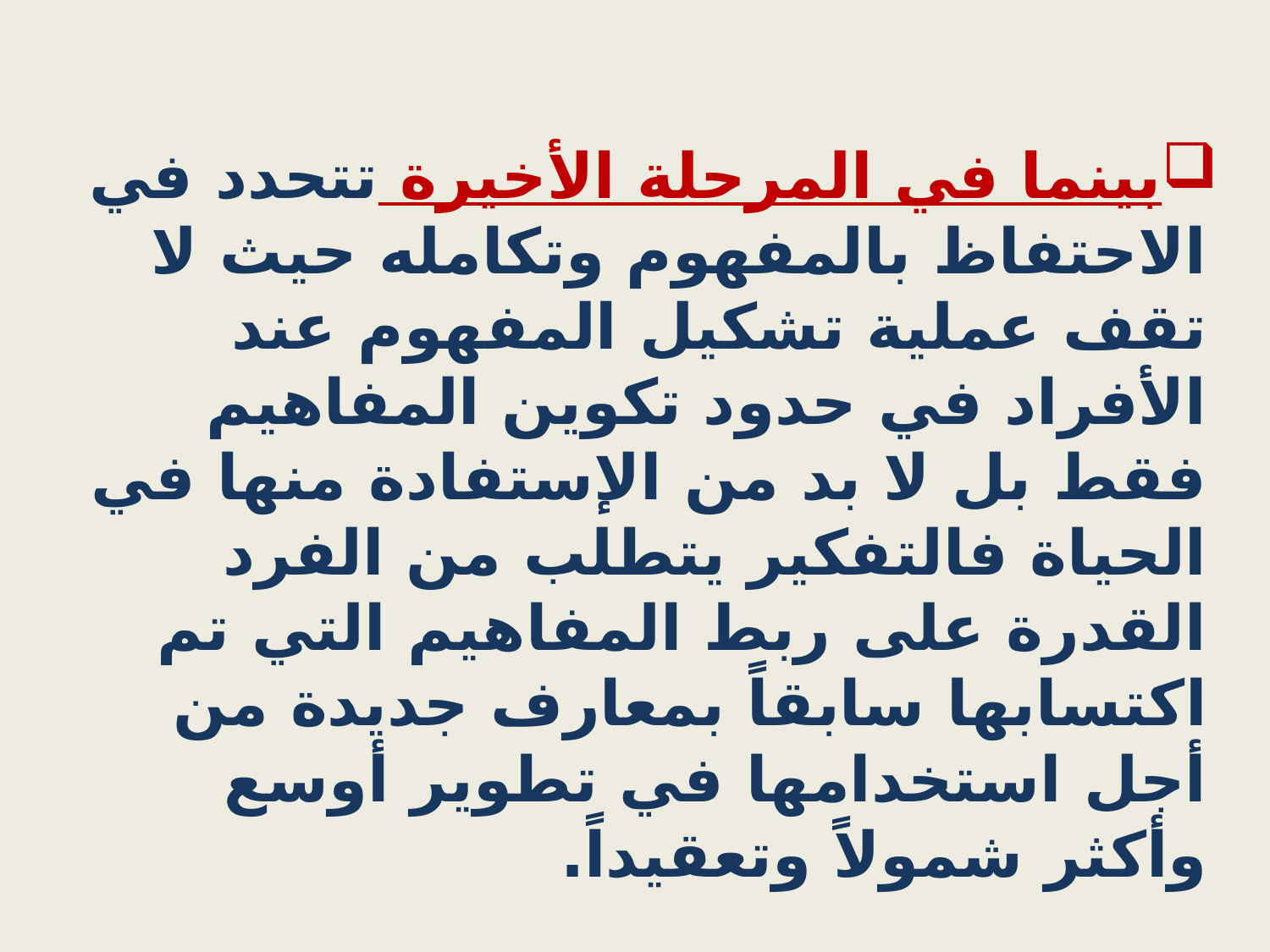

بينما في المرحلة الأخيرة تتحدد في الاحتفاظ بالمفهوم وتكامله حيث لا تقف عملية تشكيل المفهوم عند الأفراد في حدود تكوين المفاهيم فقط بل لا بد من الإستفادة منها في الحياة فالتفكير يتطلب من الفرد القدرة على ربط المفاهيم التي تم اكتسابها سابقاً بمعارف جديدة من أجل استخدامها في تطوير أوسع وأكثر شمولاً وتعقيداً.